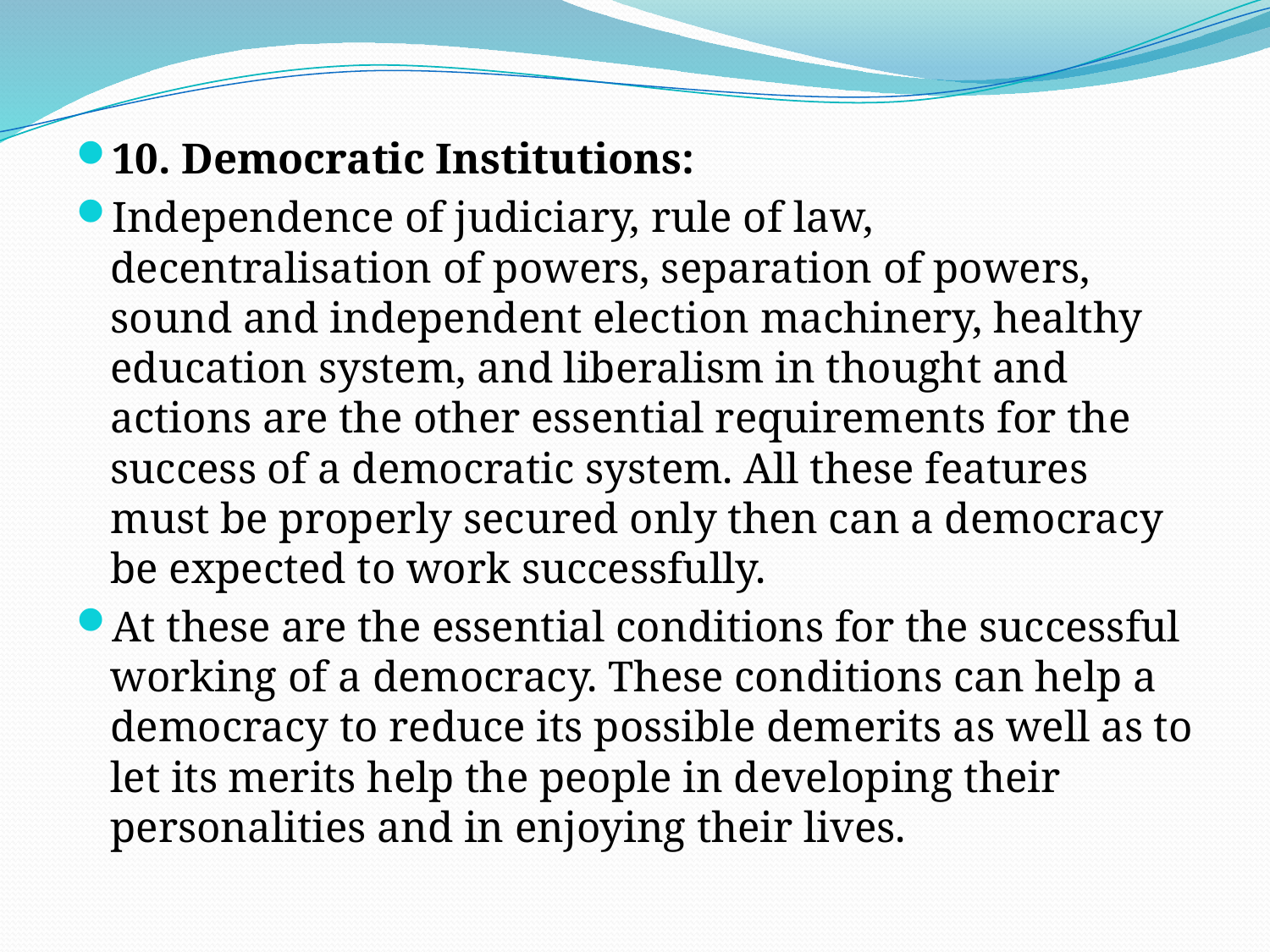

#
10. Democratic Institutions:
Independence of judiciary, rule of law, decentralisation of powers, separation of powers, sound and independent election machinery, healthy education system, and liberalism in thought and actions are the other essential requirements for the success of a democratic system. All these features must be properly secured only then can a democracy be expected to work successfully.
At these are the essential conditions for the successful working of a democracy. These conditions can help a democracy to reduce its possible demerits as well as to let its merits help the people in developing their personalities and in enjoying their lives.